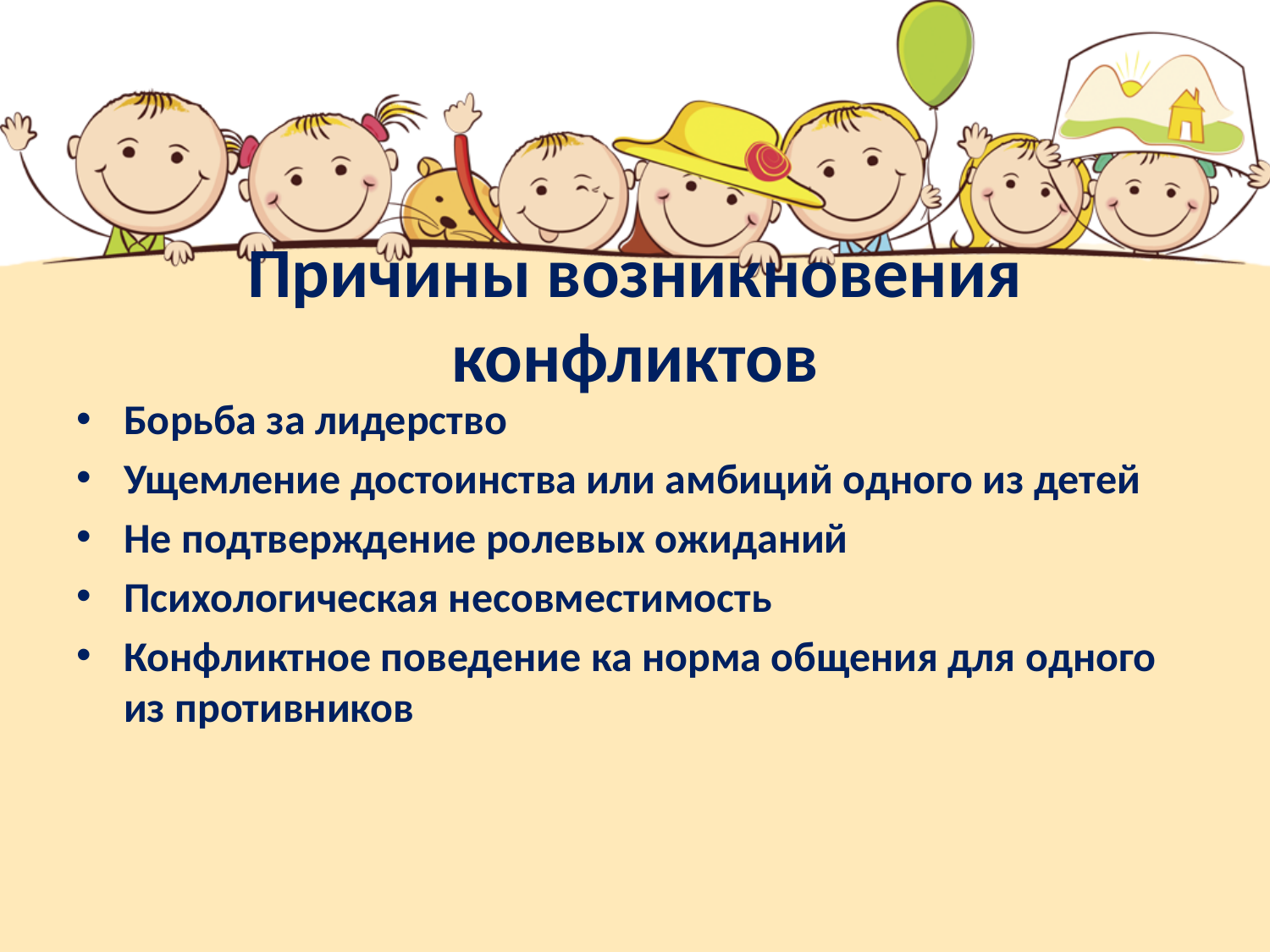

# Причины возникновения конфликтов
Борьба за лидерство
Ущемление достоинства или амбиций одного из детей
Не подтверждение ролевых ожиданий
Психологическая несовместимость
Конфликтное поведение ка норма общения для одного из противников